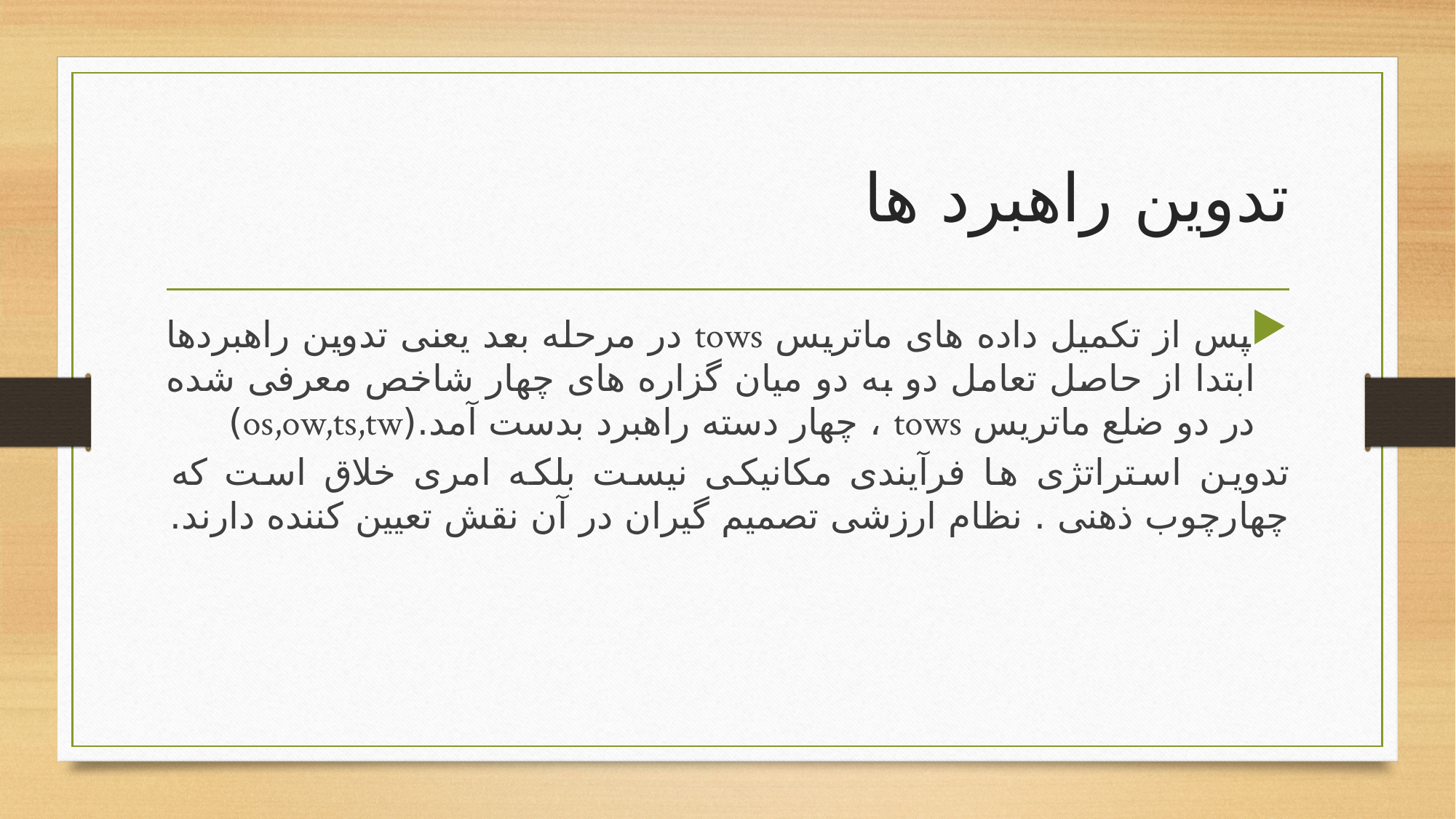

# تدوین راهبرد ها
پس از تکمیل داده های ماتریس tows در مرحله بعد یعنی تدوین راهبردها ابتدا از حاصل تعامل دو به دو میان گزاره های چهار شاخص معرفی شده در دو ضلع ماتریس tows ، چهار دسته راهبرد بدست آمد.(os,ow,ts,tw)
تدوین استراتژی ها فرآیندی مکانیکی نیست بلکه امری خلاق است که چهارچوب ذهنی . نظام ارزشی تصمیم گیران در آن نقش تعیین کننده دارند.